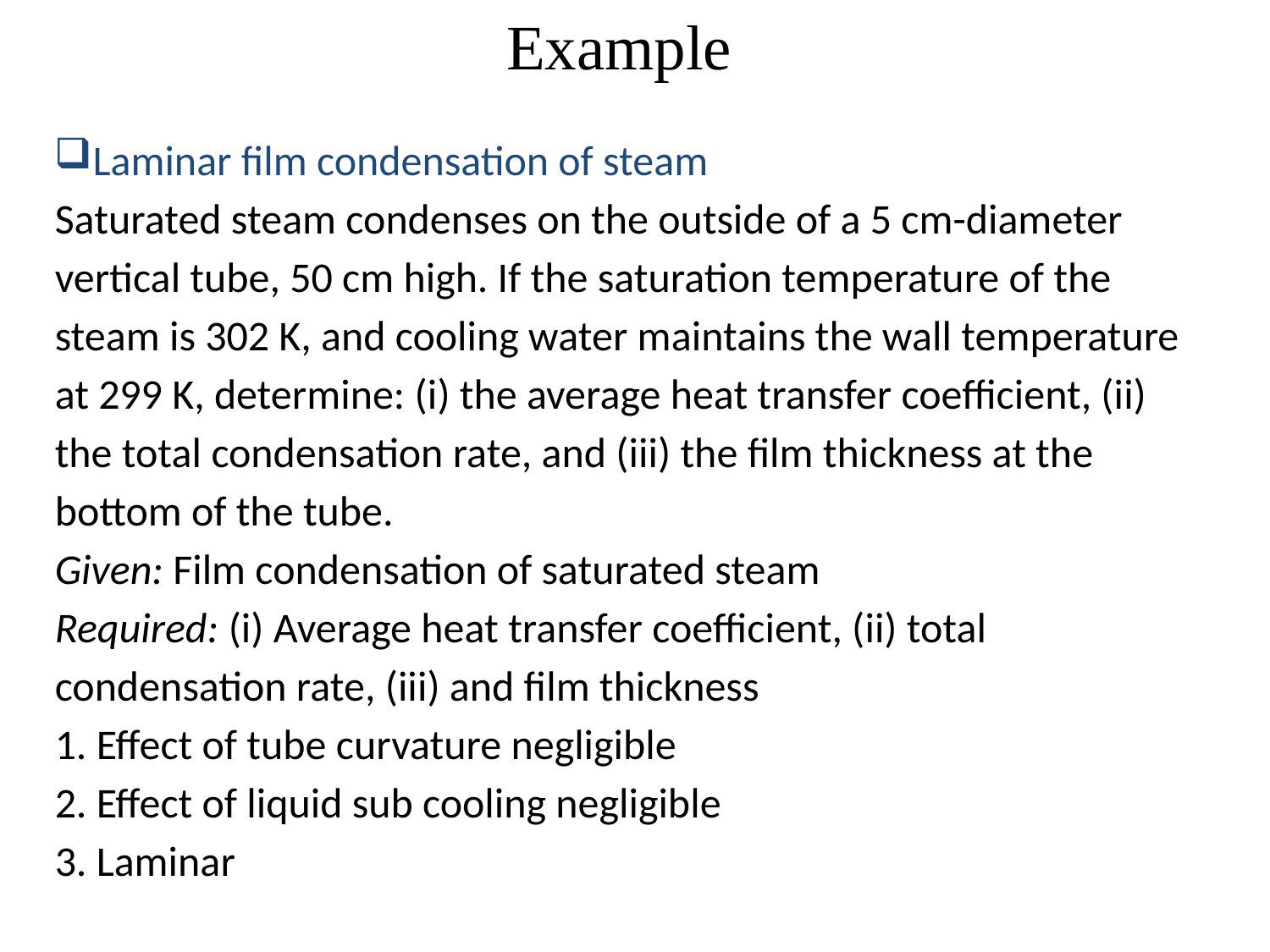

Example
Laminar film condensation of steam
Saturated steam condenses on the outside of a 5 cm-diameter vertical tube, 50 cm high. If the saturation temperature of the steam is 302 K, and cooling water maintains the wall temperature at 299 K, determine: (i) the average heat transfer coefficient, (ii) the total condensation rate, and (iii) the film thickness at the bottom of the tube.
Given: Film condensation of saturated steam
Required: (i) Average heat transfer coefficient, (ii) total condensation rate, (iii) and film thickness
1. Effect of tube curvature negligible
2. Effect of liquid sub cooling negligible
3. Laminar